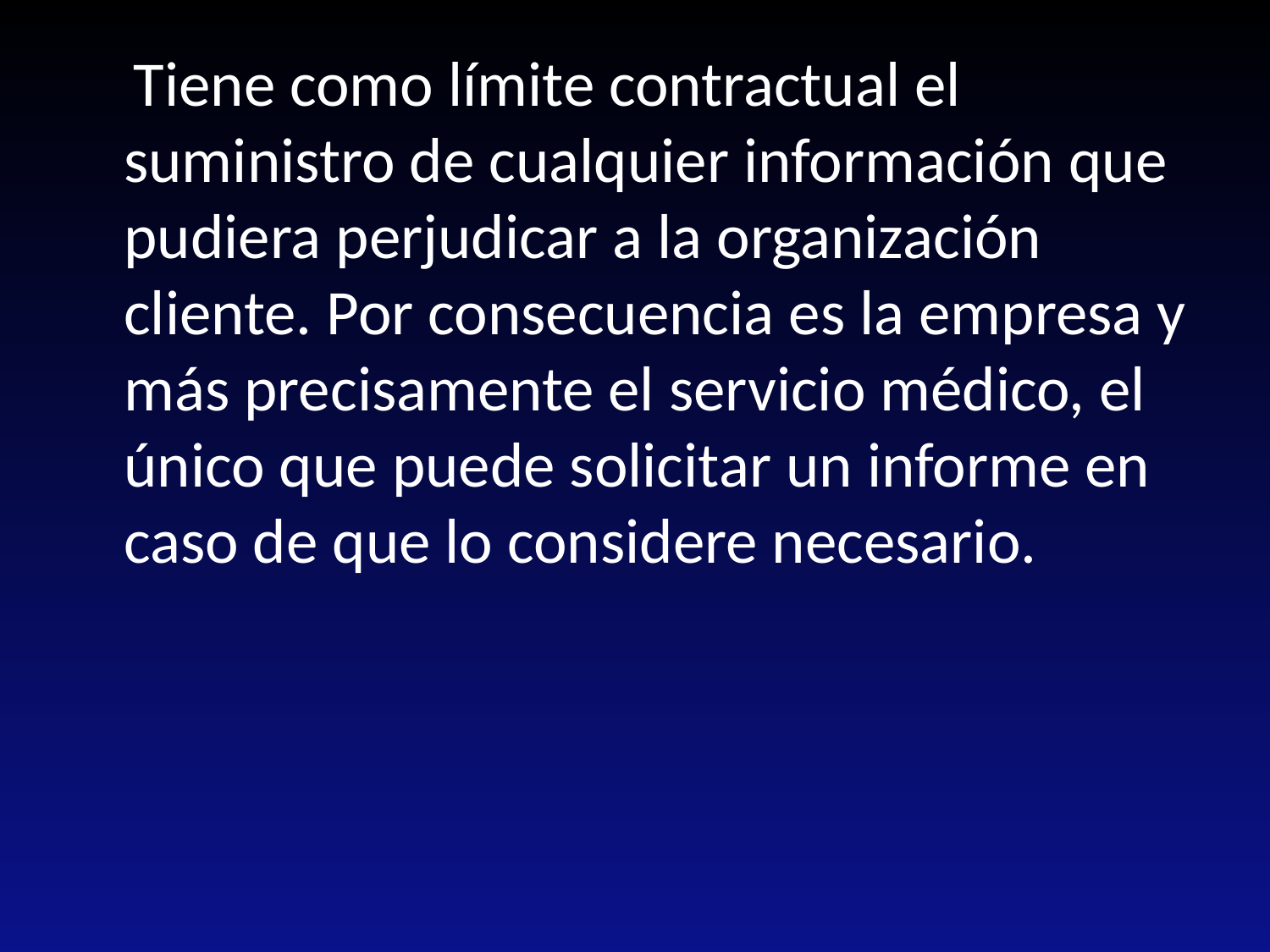

Tiene como límite contractual el suministro de cualquier información que pudiera perjudicar a la organización cliente. Por consecuencia es la empresa y más precisamente el servicio médico, el único que puede solicitar un informe en caso de que lo considere necesario.